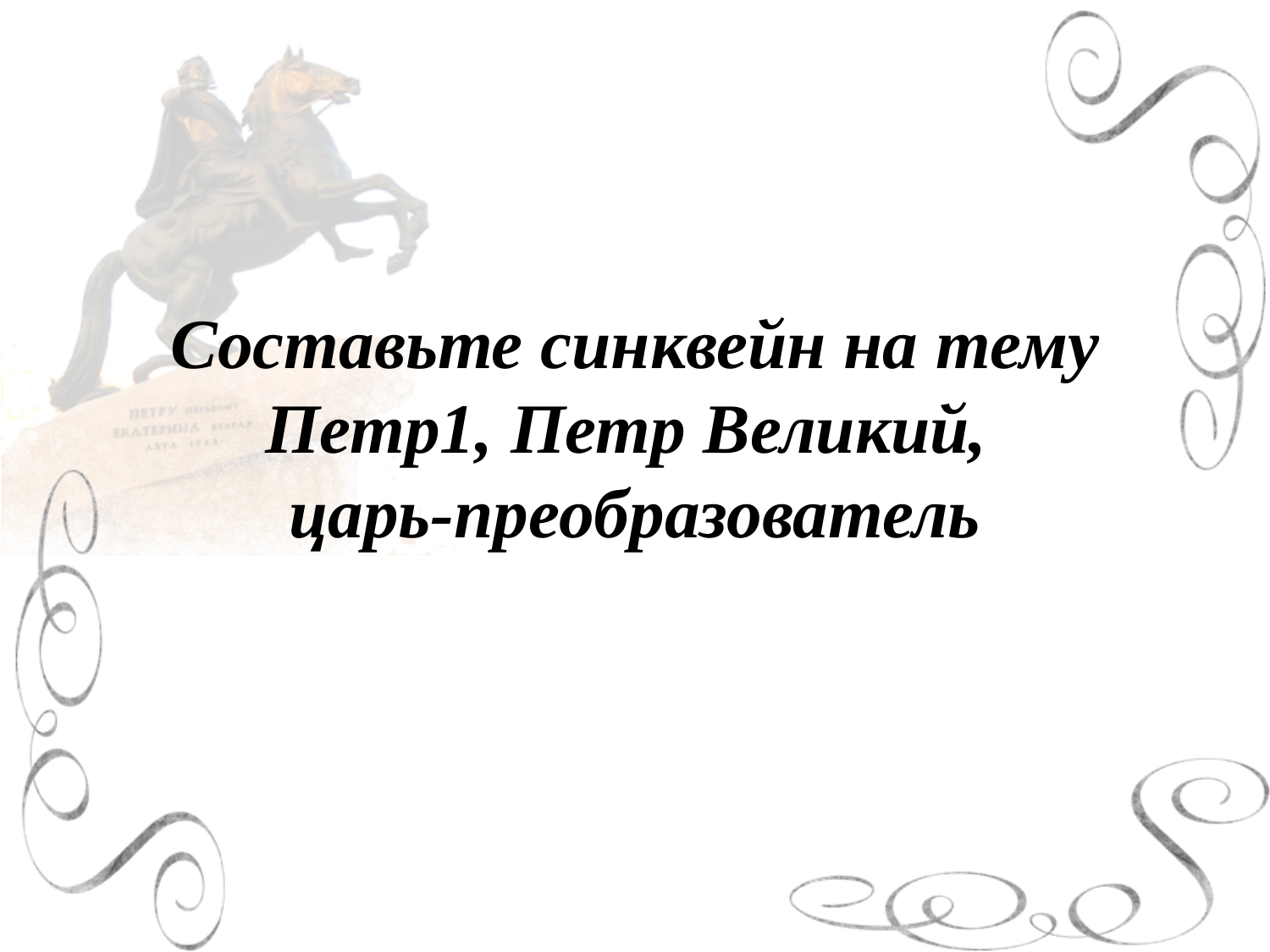

# Составьте синквейн на тему Петр1, Петр Великий, царь-преобразователь